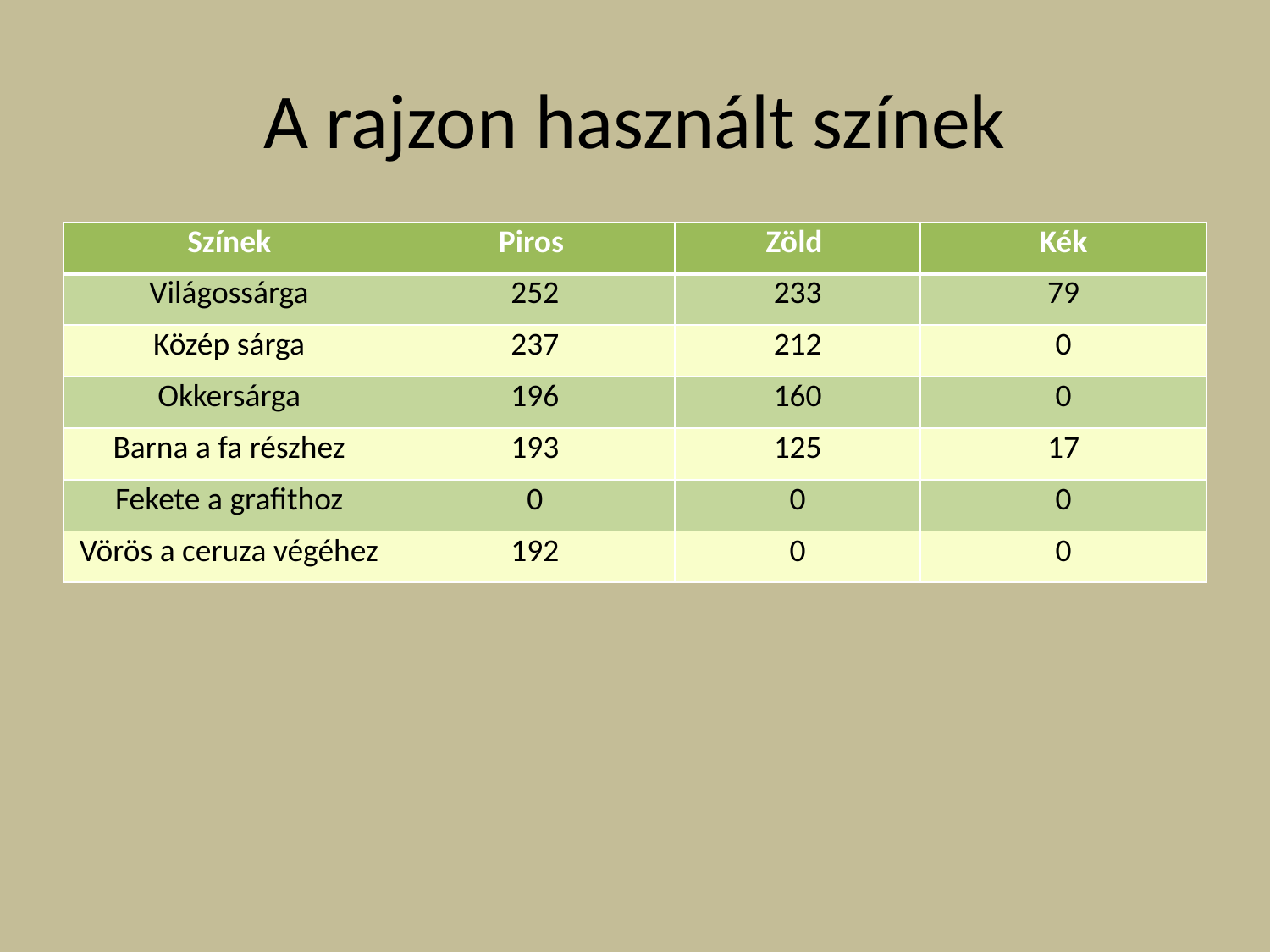

# A rajzon használt színek
| Színek | Piros | Zöld | Kék |
| --- | --- | --- | --- |
| Világossárga | 252 | 233 | 79 |
| Közép sárga | 237 | 212 | 0 |
| Okkersárga | 196 | 160 | 0 |
| Barna a fa részhez | 193 | 125 | 17 |
| Fekete a grafithoz | 0 | 0 | 0 |
| Vörös a ceruza végéhez | 192 | 0 | 0 |